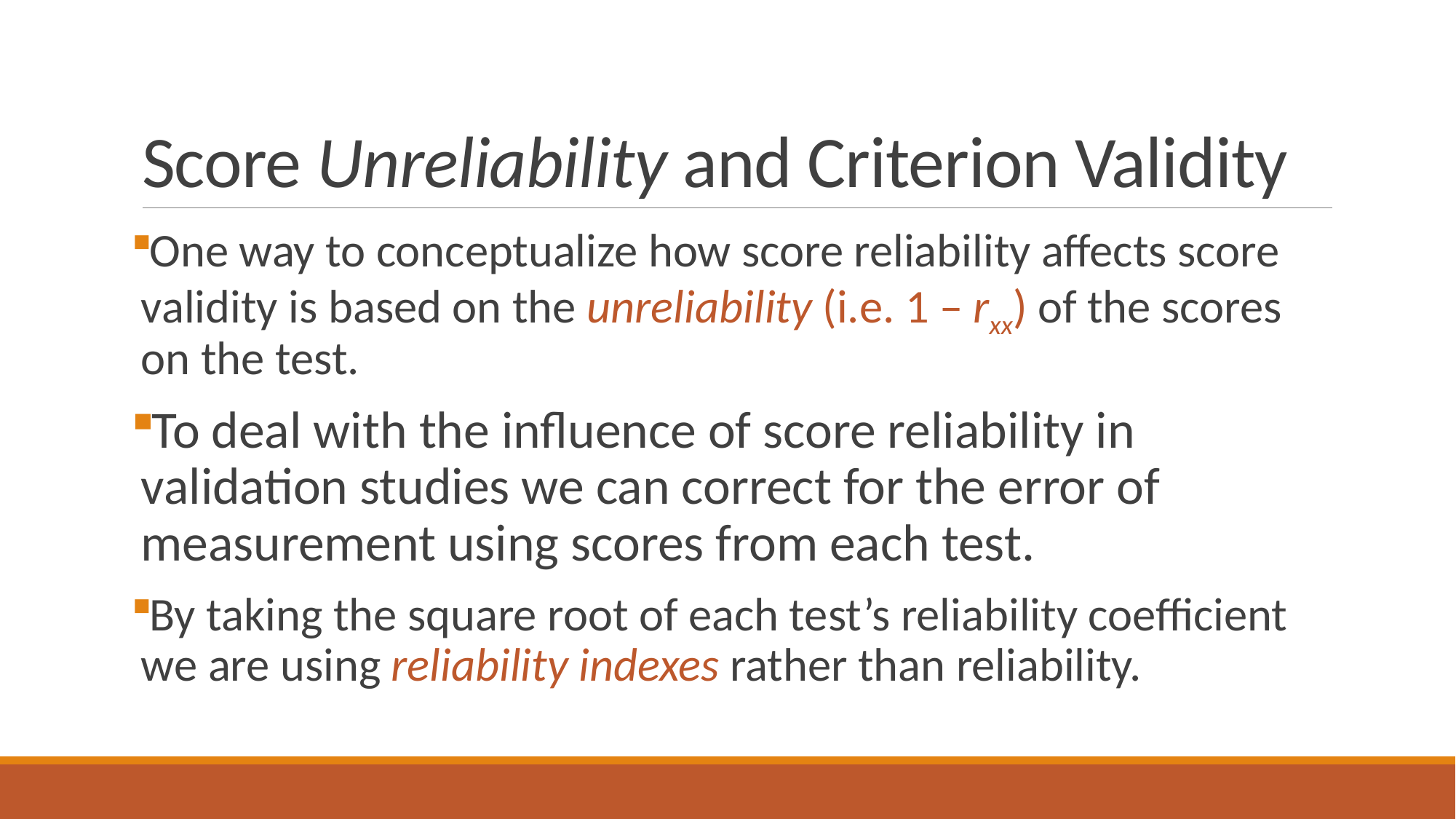

# Score Unreliability and Criterion Validity
One way to conceptualize how score reliability affects score validity is based on the unreliability (i.e. 1 – rxx) of the scores on the test.
To deal with the influence of score reliability in validation studies we can correct for the error of measurement using scores from each test.
By taking the square root of each test’s reliability coefficient we are using reliability indexes rather than reliability.